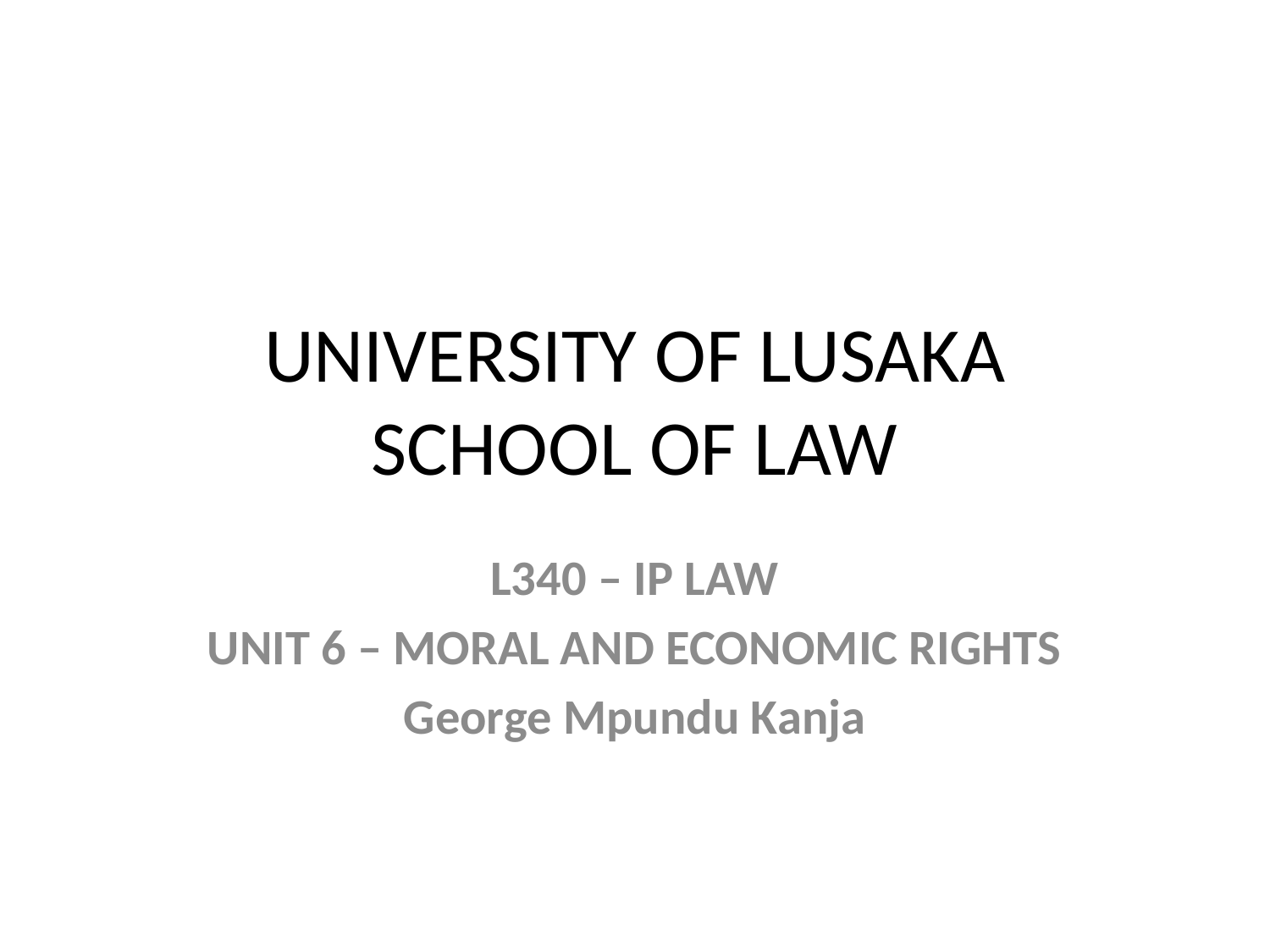

# UNIVERSITY OF LUSAKA SCHOOL OF LAW
L340 – IP LAW
UNIT 6 – MORAL AND ECONOMIC RIGHTS
George Mpundu Kanja